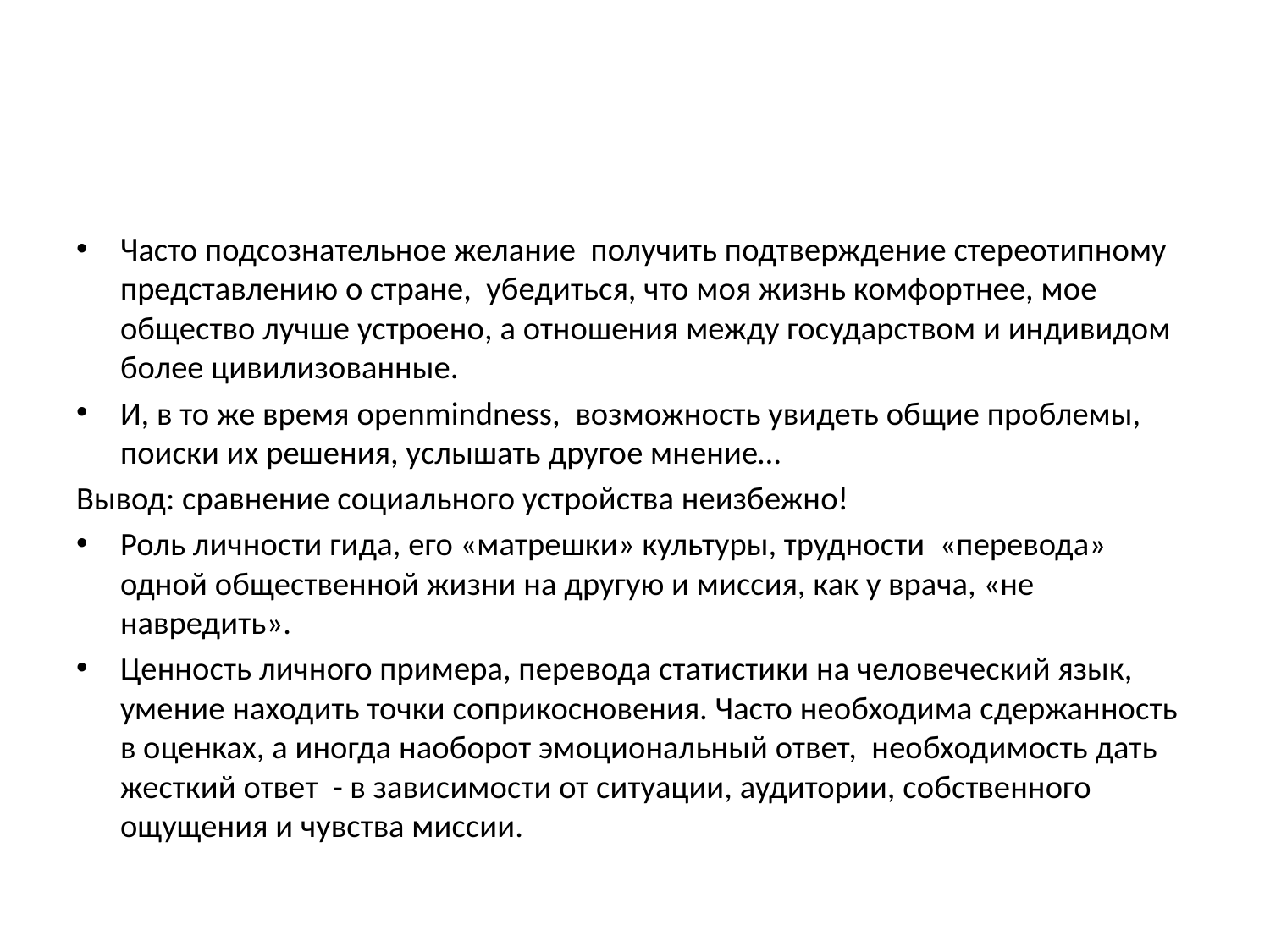

#
Часто подсознательное желание  получить подтверждение стереотипному представлению о стране,  убедиться, что моя жизнь комфортнее, мое общество лучше устроено, а отношения между государством и индивидом более цивилизованные.
И, в то же время openmindness,  возможность увидеть общие проблемы, поиски их решения, услышать другое мнение…
Вывод: сравнение социального устройства неизбежно!
Роль личности гида, его «матрешки» культуры, трудности  «перевода» одной общественной жизни на другую и миссия, как у врача, «не навредить».
Ценность личного примера, перевода статистики на человеческий язык, умение находить точки соприкосновения. Часто необходима сдержанность в оценках, а иногда наоборот эмоциональный ответ,  необходимость дать жесткий ответ  - в зависимости от ситуации, аудитории, собственного ощущения и чувства миссии.